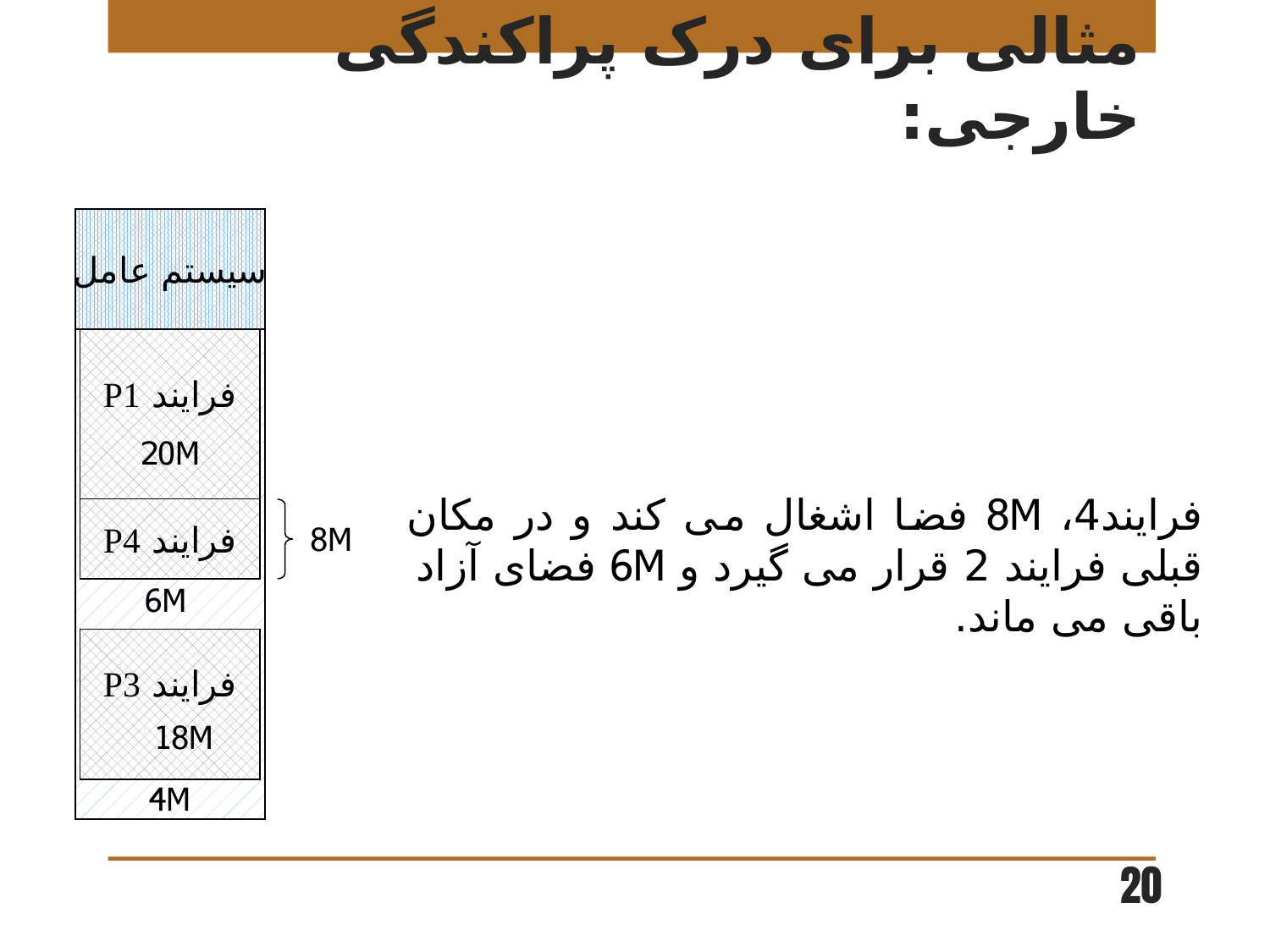

# مثالی برای درک پراکندگی خارجی:
سیستم عامل

فرایند P1

20M
فرایند4، 8M فضا اشغال می کند و در مکان قبلی فرایند 2 قرار می گیرد و 6M فضای آزاد  باقی می ماند.
فرایند P4

8M
6M
فرایند P3

18M
4M
20